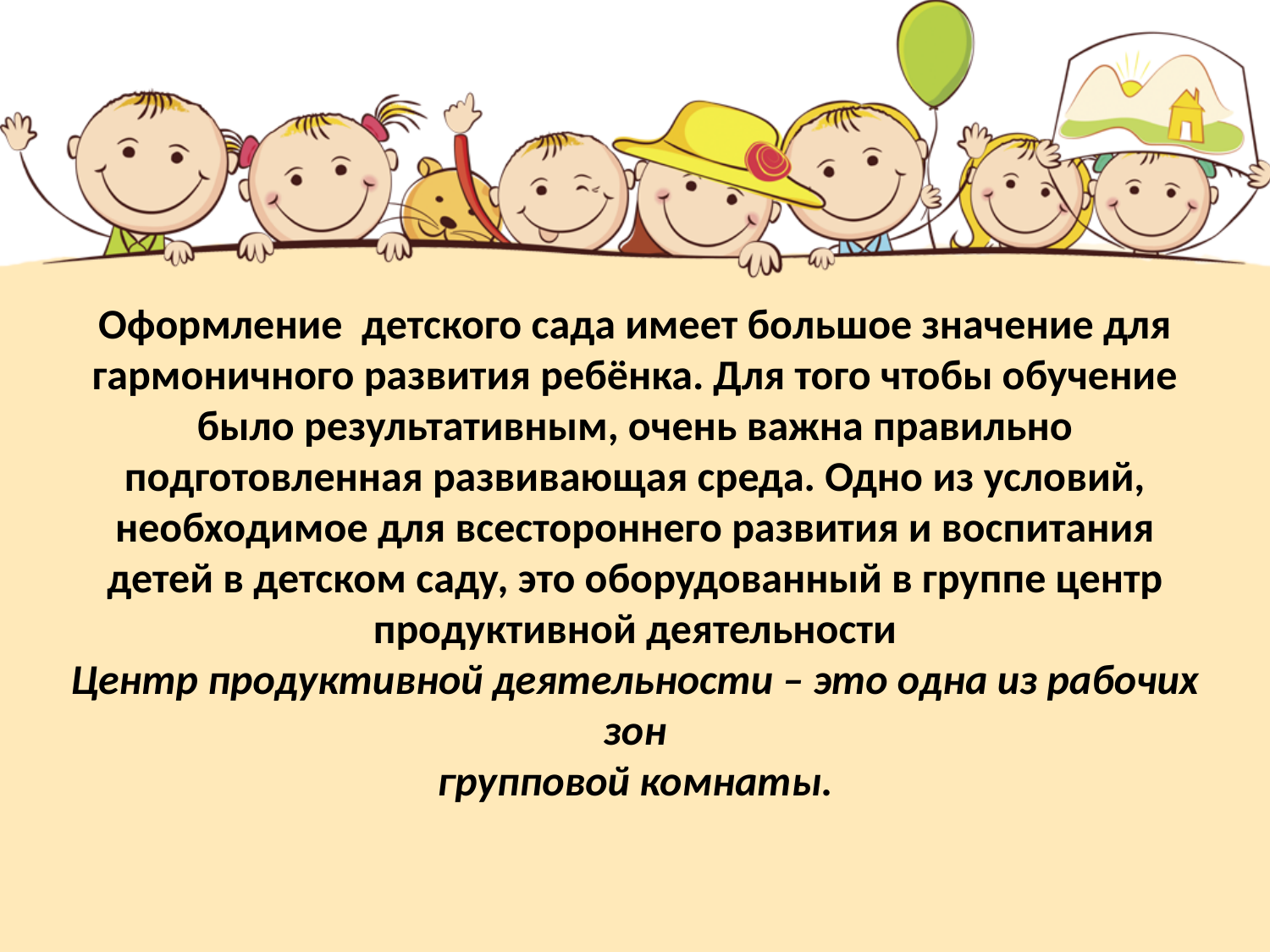

Оформление  детского сада имеет большое значение для гармоничного развития ребёнка. Для того чтобы обучение было результативным, очень важна правильно подготовленная развивающая среда. Одно из условий, необходимое для всестороннего развития и воспитания детей в детском саду, это оборудованный в группе центр продуктивной деятельности
Центр продуктивной деятельности – это одна из рабочих зон
групповой комнаты.